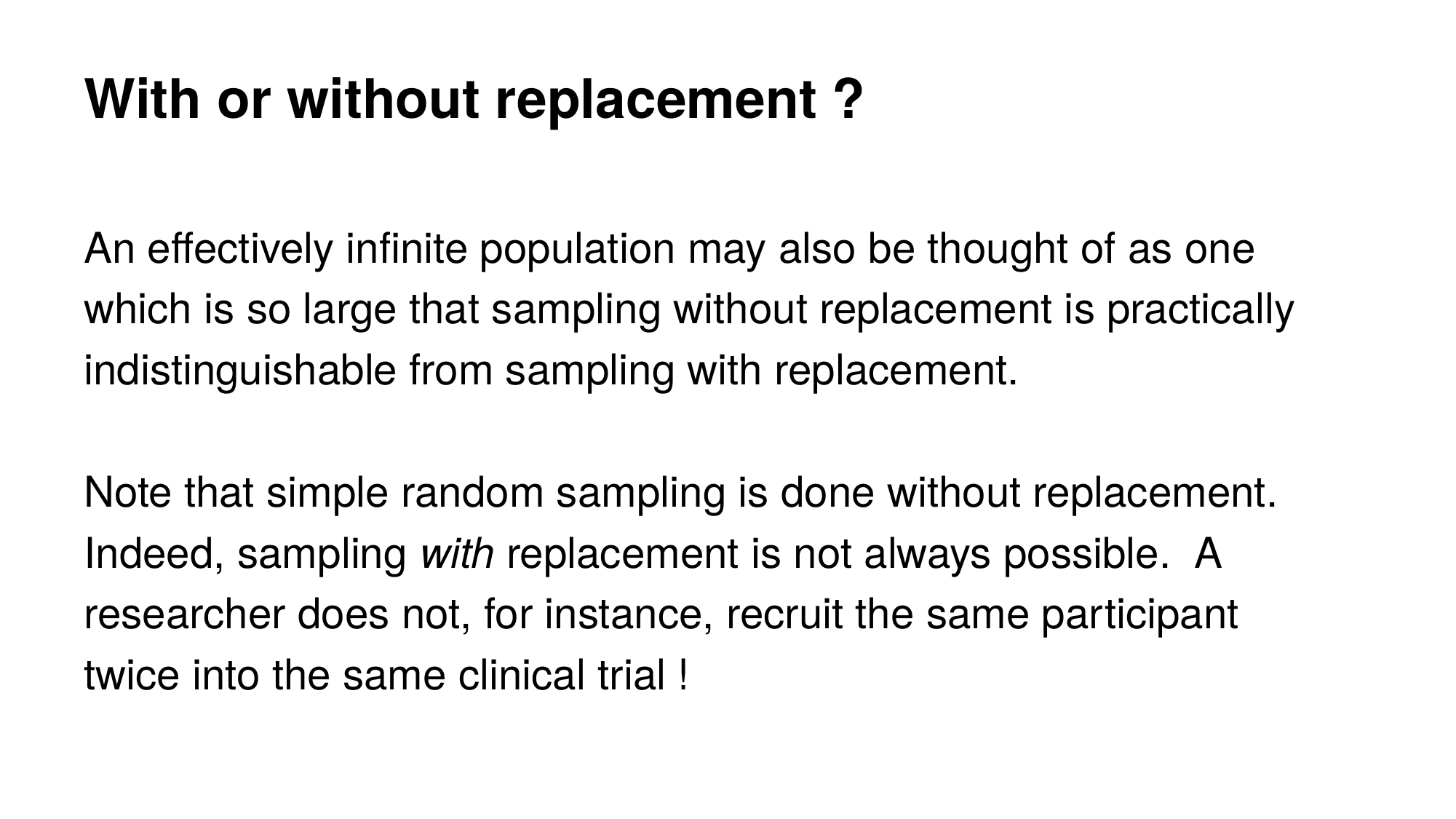

# With or without replacement ?
An effectively infinite population may also be thought of as one which is so large that sampling without replacement is practically indistinguishable from sampling with replacement.

Note that simple random sampling is done without replacement.  Indeed, sampling with replacement is not always possible.  A researcher does not, for instance, recruit the same participant twice into the same clinical trial !